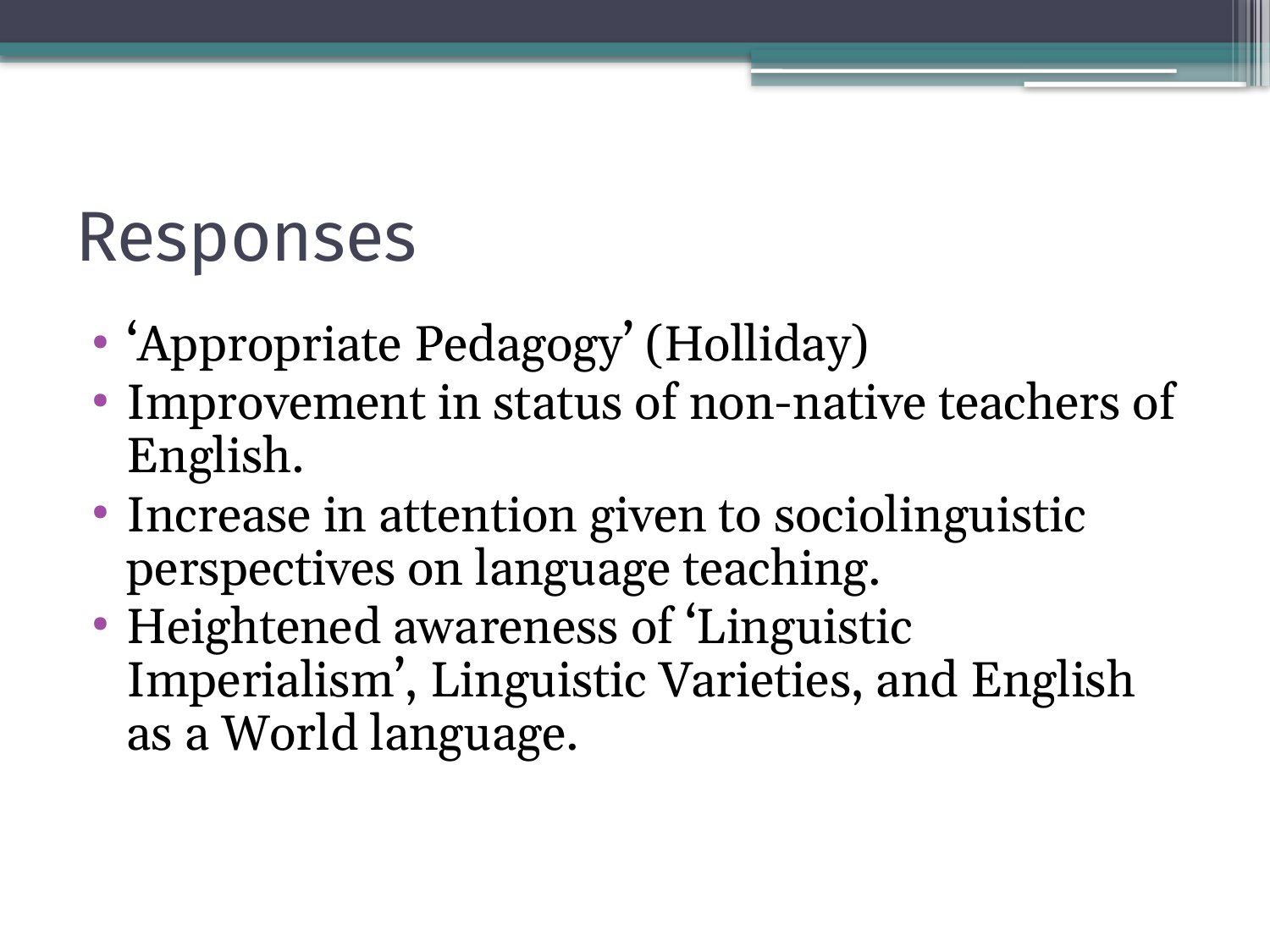

# Responses
‘Appropriate Pedagogy’ (Holliday)
Improvement in status of non-native teachers of English.
Increase in attention given to sociolinguistic perspectives on language teaching.
Heightened awareness of ‘Linguistic Imperialism’, Linguistic Varieties, and English as a World language.